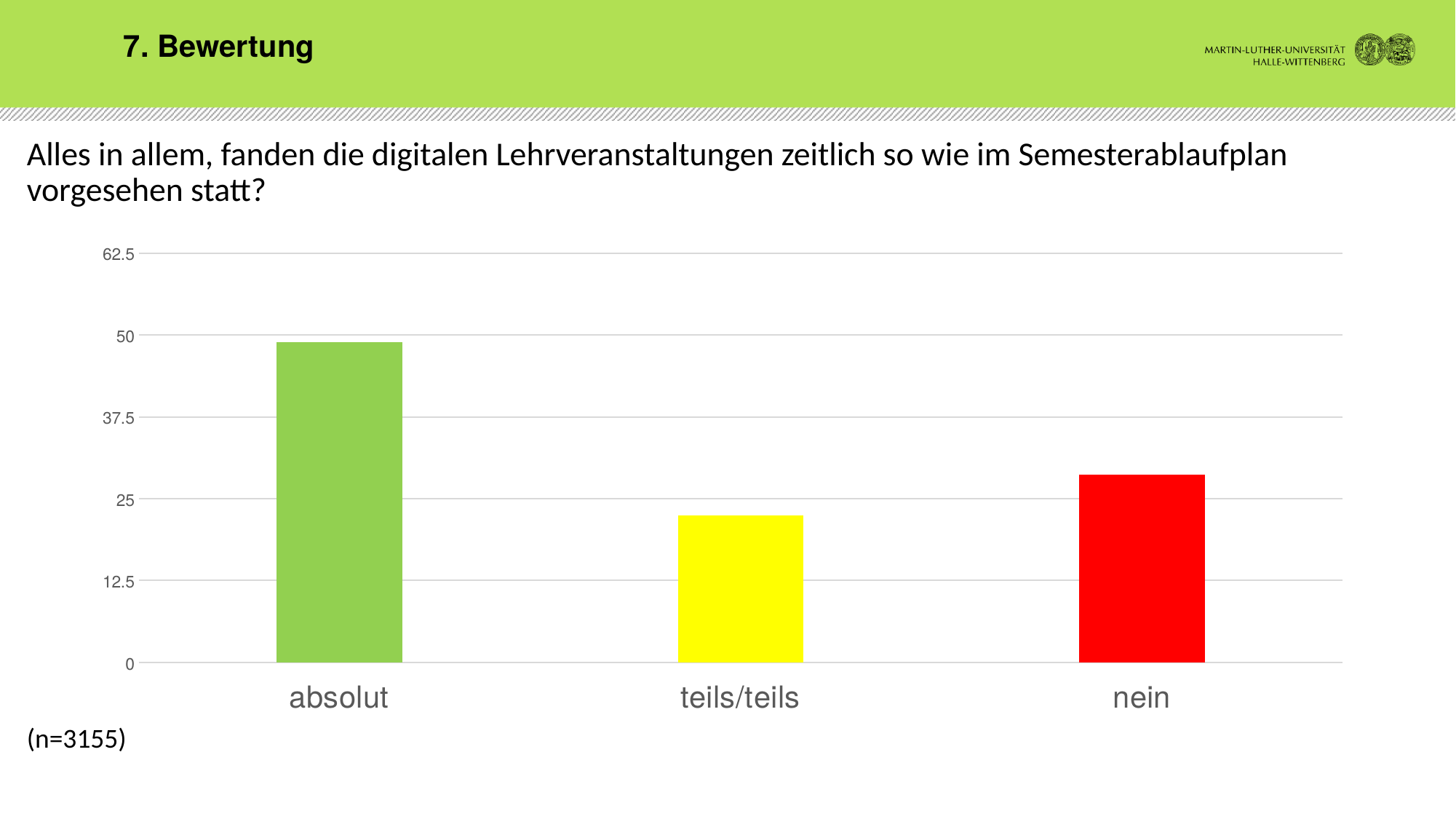

7. Bewertung

# Alles in allem, fanden die digitalen Lehrveranstaltungen zeitlich so wie im Semesterablaufplan vorgesehen statt? (n=3155)

### Chart

| Category | Datenreihe 1 |
|---|---|
| absolut | 48.9 |
| teils/teils | 22.4 |
| nein | 28.7 |